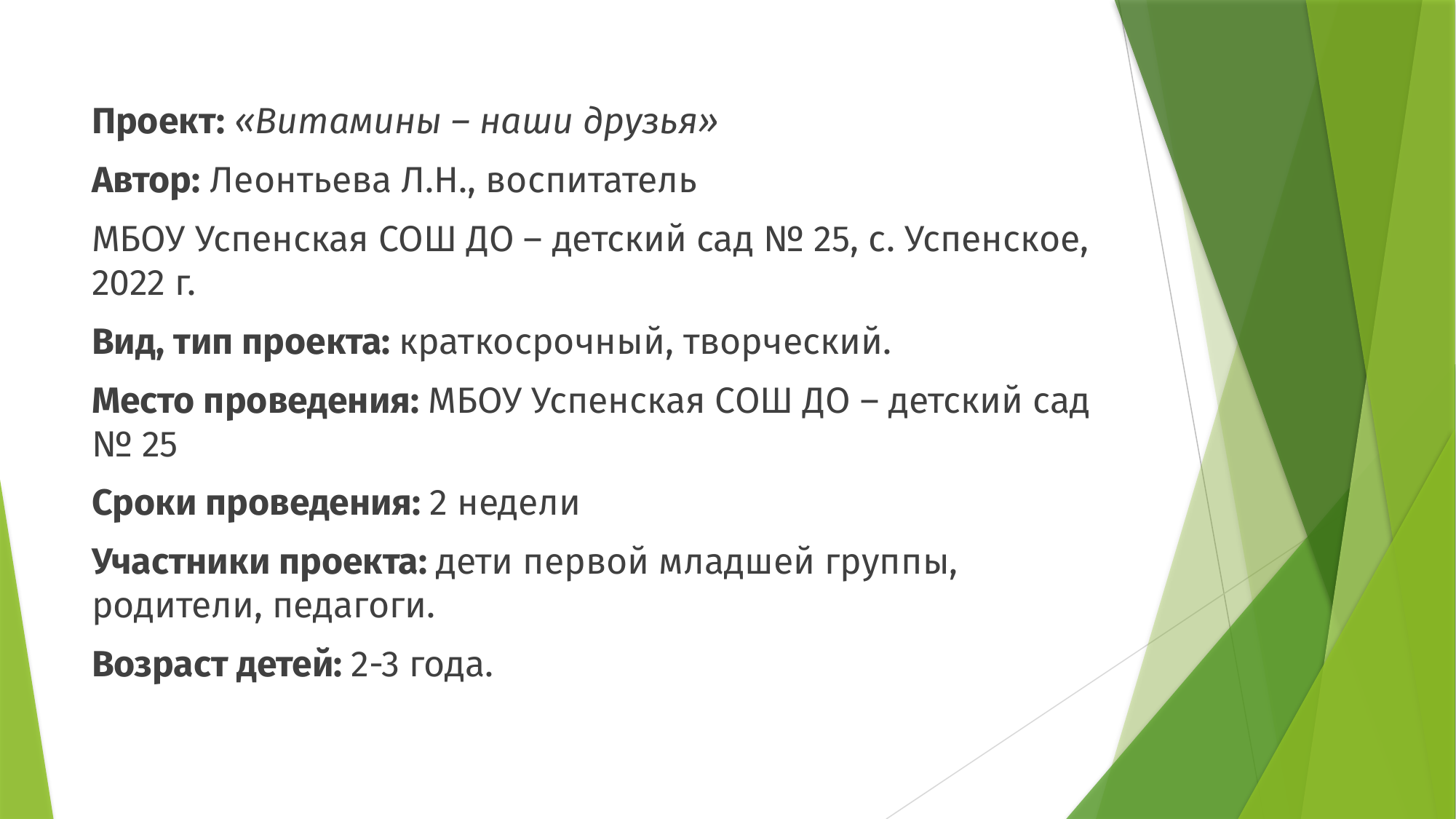

Проект: «Витамины – наши друзья»
Автор: Леонтьева Л.Н., воспитатель
МБОУ Успенская СОШ ДО – детский сад № 25, с. Успенское, 2022 г.
Вид, тип проекта: краткосрочный, творческий.
Место проведения: МБОУ Успенская СОШ ДО – детский сад № 25
Сроки проведения: 2 недели
Участники проекта: дети первой младшей группы, родители, педагоги.
Возраст детей: 2-3 года.